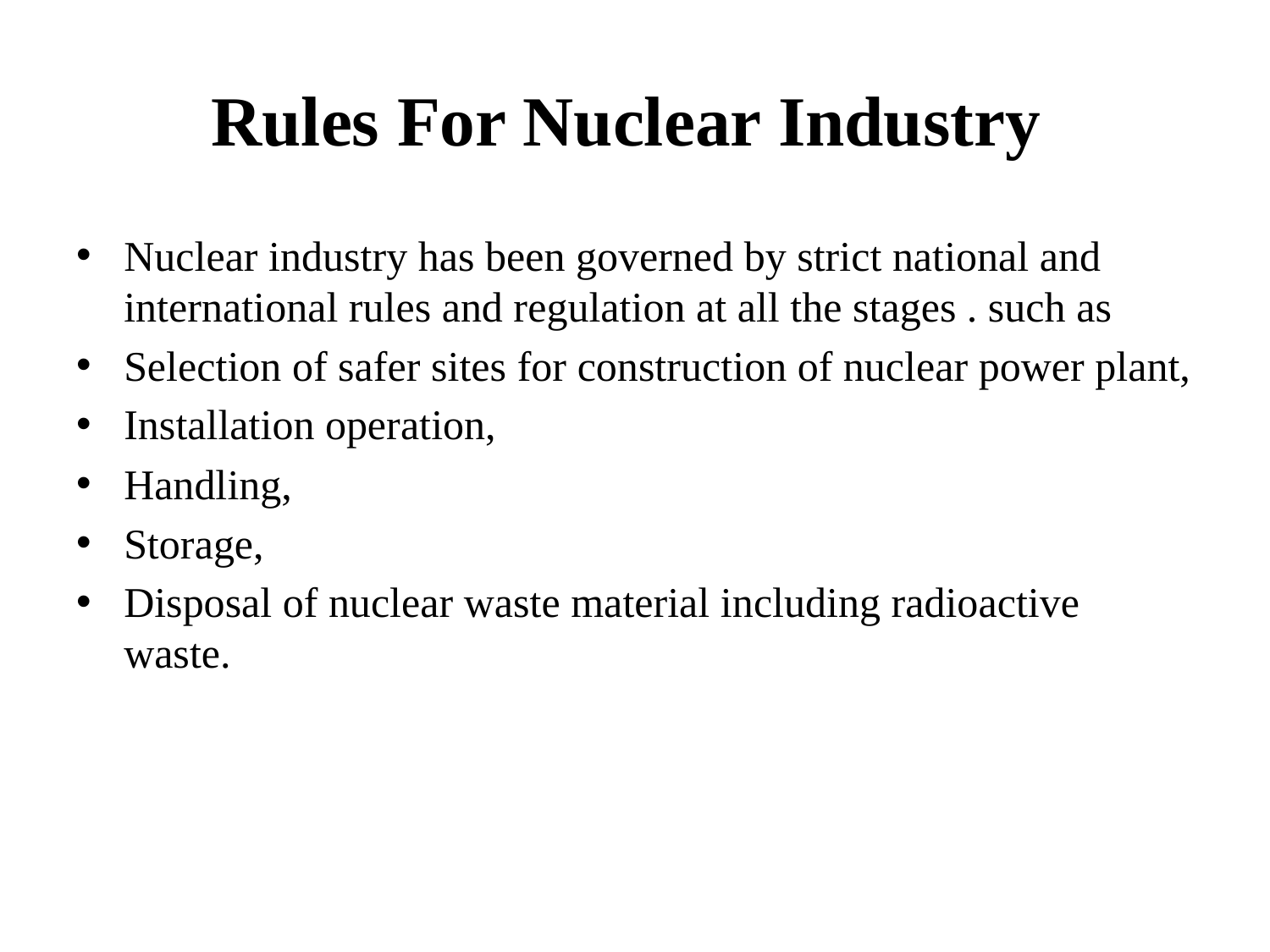

# Rules For Nuclear Industry
Nuclear industry has been governed by strict national and international rules and regulation at all the stages . such as
Selection of safer sites for construction of nuclear power plant,
Installation operation,
Handling,
Storage,
Disposal of nuclear waste material including radioactive waste.